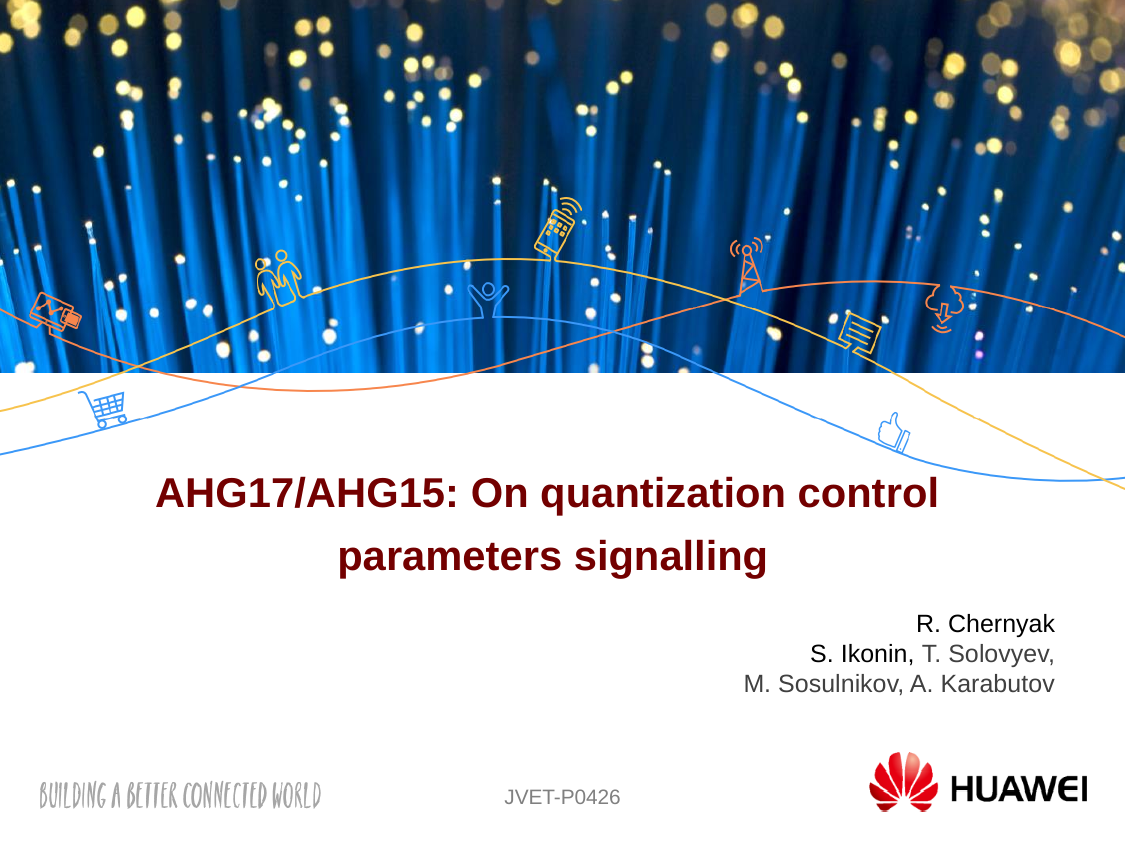

# AHG17/AHG15: On quantization control parameters signalling
R. Chernyak
S. Ikonin, T. Solovyev,
M. Sosulnikov, A. Karabutov